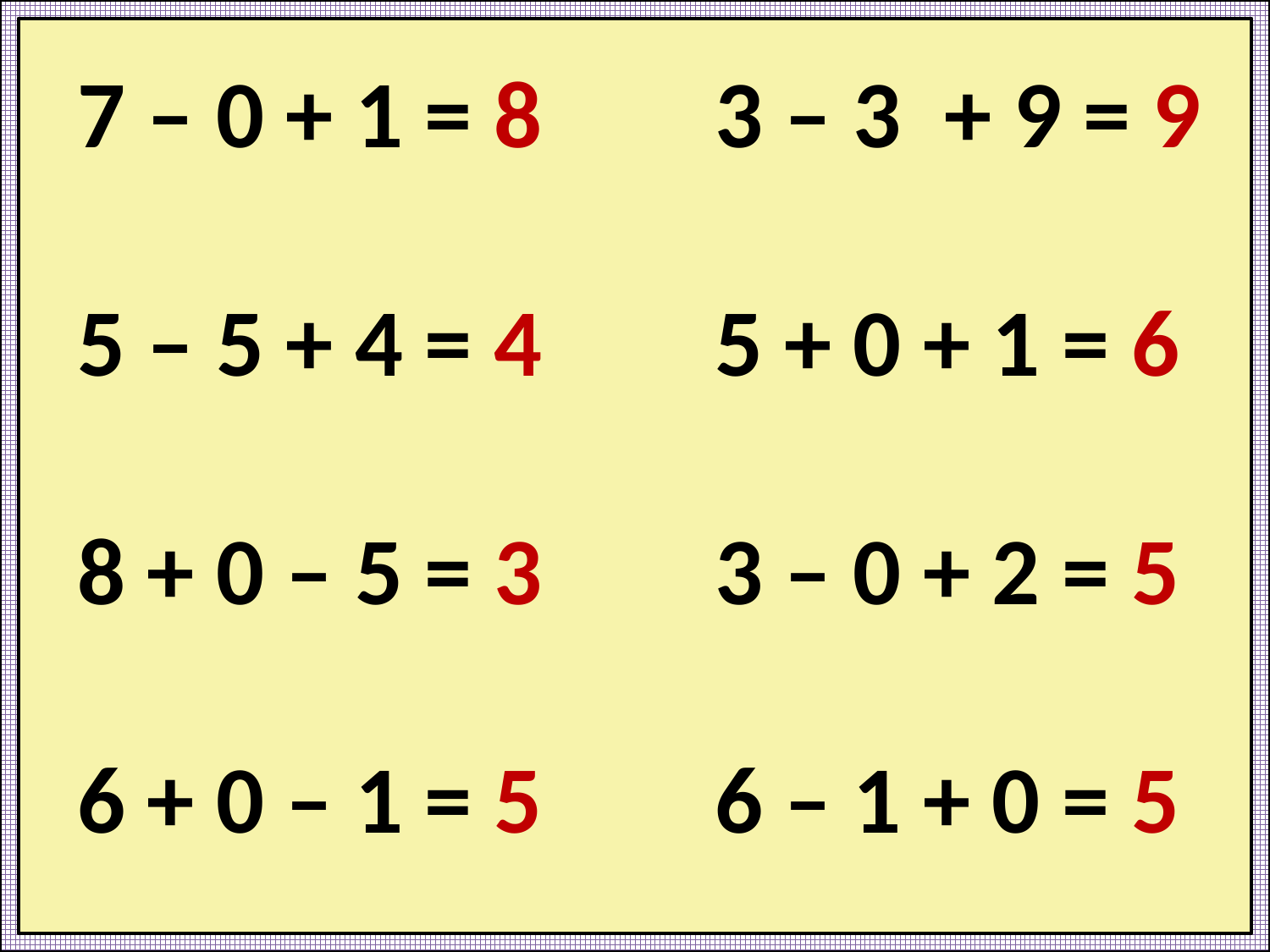

7 – 0 + 1 = 8        3 – 3  + 9 = 9

5 – 5 + 4 = 4        5 + 0 + 1 = 6

8 + 0 – 5 = 3        3 – 0 + 2 = 5

6 + 0 – 1 = 5        6 – 1 + 0 = 5